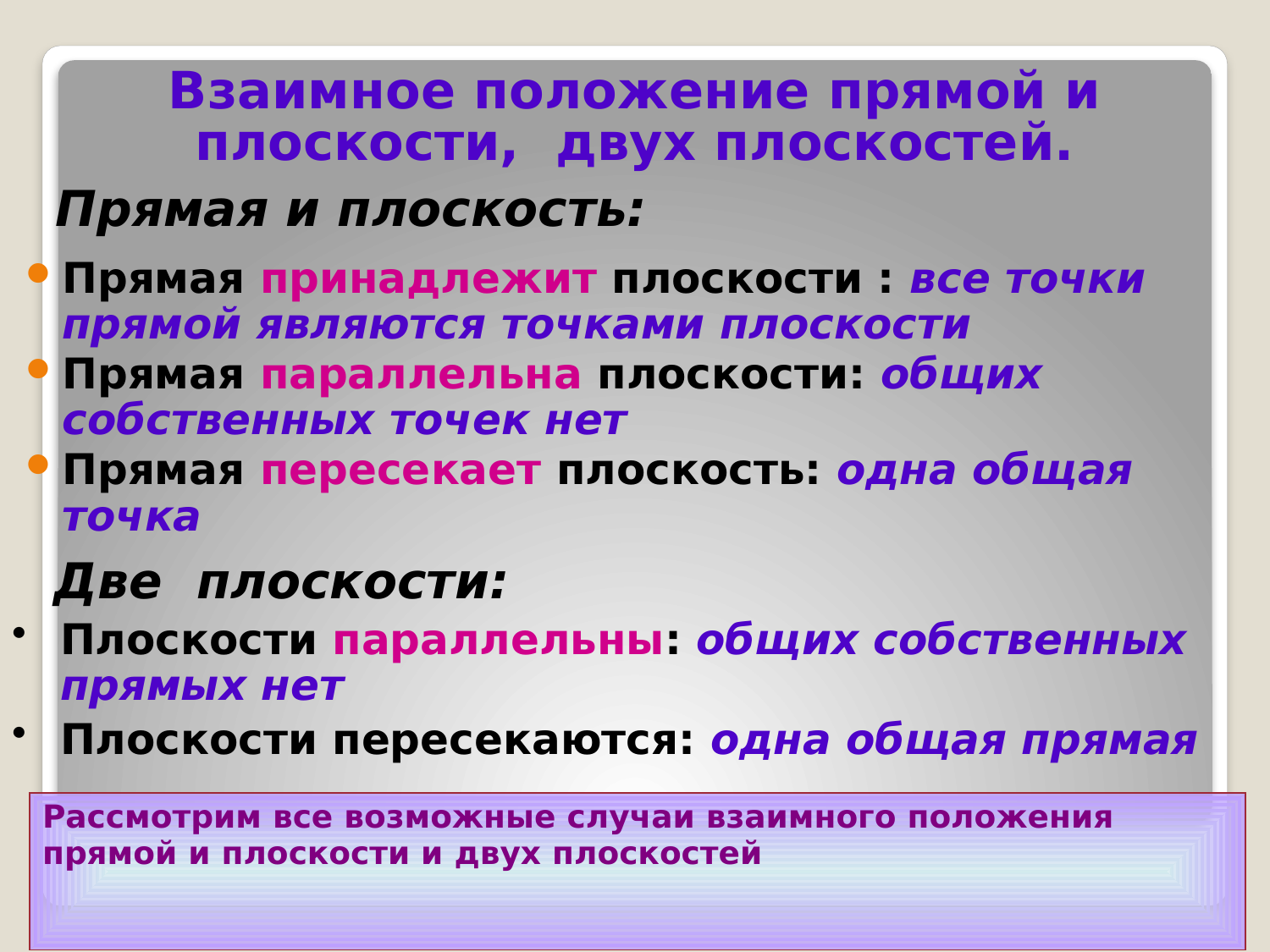

# Взаимное положение прямой и плоскости,  двух плоскостей.
 Прямая и плоскость:
Прямая принадлежит плоскости : все точки прямой являются точками плоскости
Прямая параллельна плоскости: общих  собственных точек нет
Прямая пересекает плоскость: одна общая точка
 Две  плоскости:
Плоскости параллельны: общих собственных прямых нет
Плоскости пересекаются: одна общая прямая
Рассмотрим все возможные случаи взаимного положения прямой и плоскости и двух плоскостей